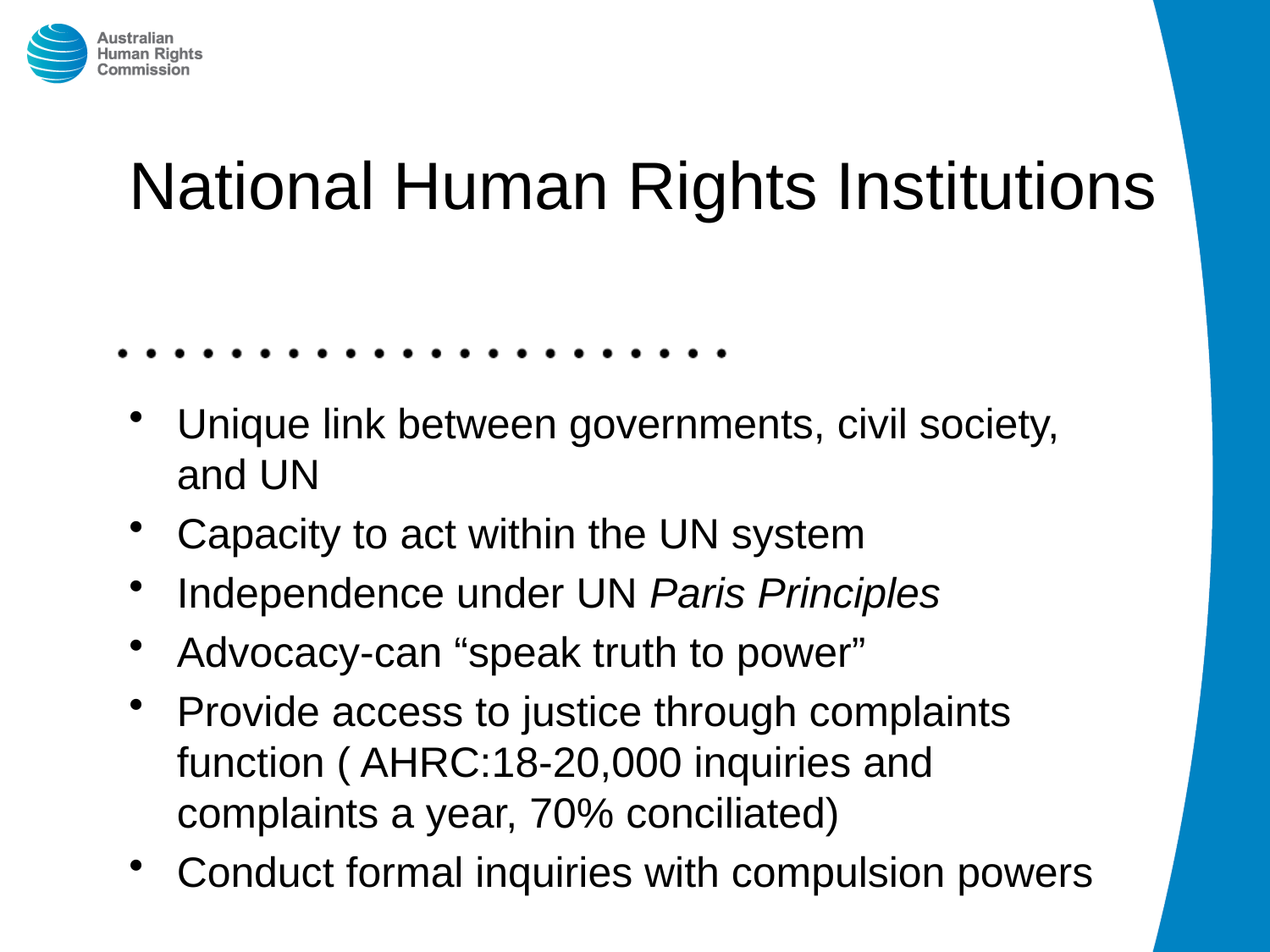

# National Human Rights Institutions
Unique link between governments, civil society, and UN
Capacity to act within the UN system
Independence under UN Paris Principles
Advocacy-can “speak truth to power”
Provide access to justice through complaints function ( AHRC:18-20,000 inquiries and complaints a year, 70% conciliated)
Conduct formal inquiries with compulsion powers